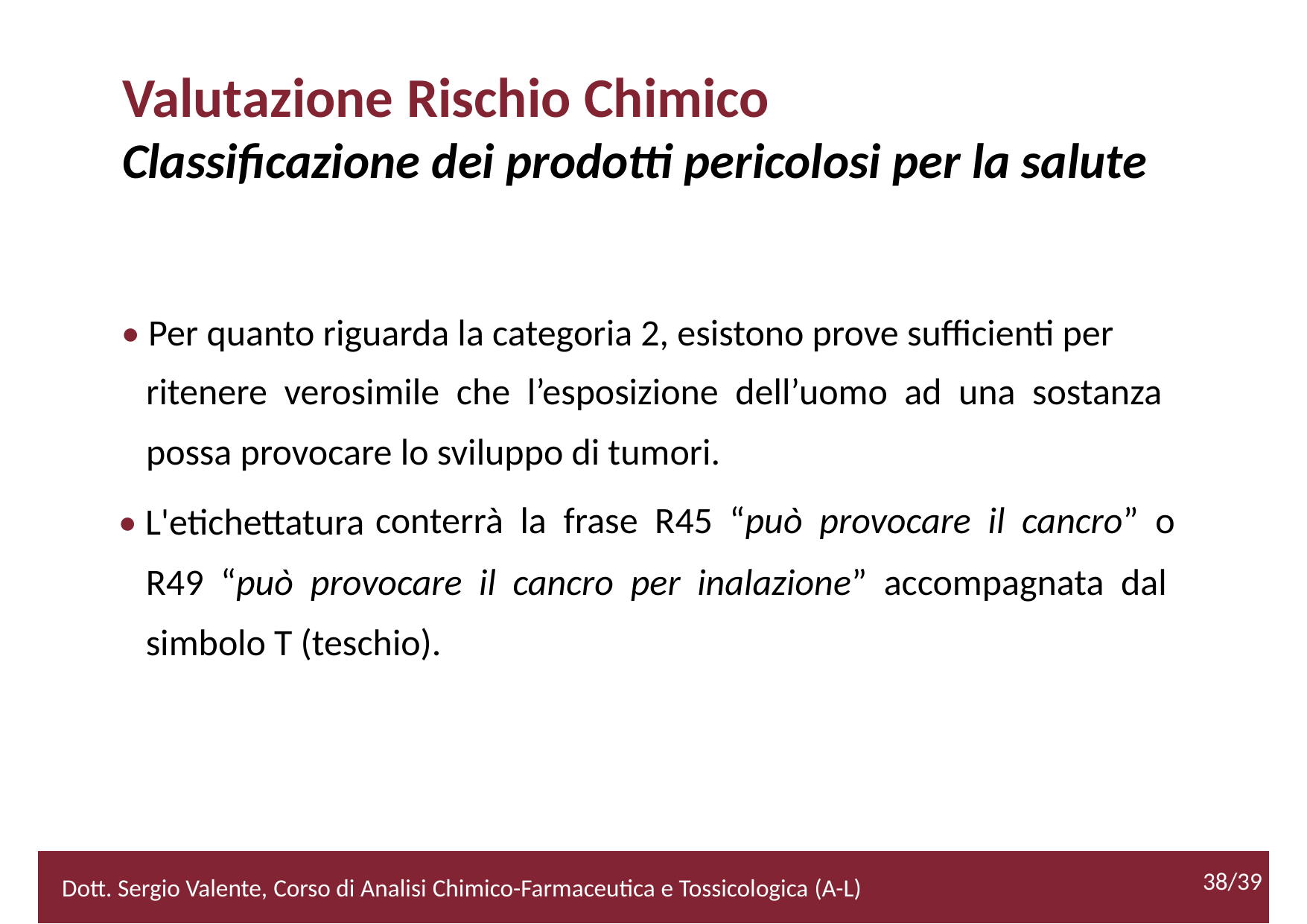

Valutazione Rischio Chimico
Classificazione dei prodotti pericolosi per la salute
• Per quanto riguarda la categoria 2, esistono prove sufficienti per

	ritenere  verosimile  che  l’esposizione  dell’uomo  ad  una  sostanza

	possa provocare lo sviluppo di tumori.
• L'etichettatura
conterrà  la  frase  R45  “può  provocare  il  cancro”  o
R49  “può  provocare  il  cancro  per  inalazione”  accompagnata  dal

simbolo T (teschio).

38/39
2/52
Dott. Sergio Valente, Corso di Analisi Chimico-Farmaceutica e Tossicologica (A-L)